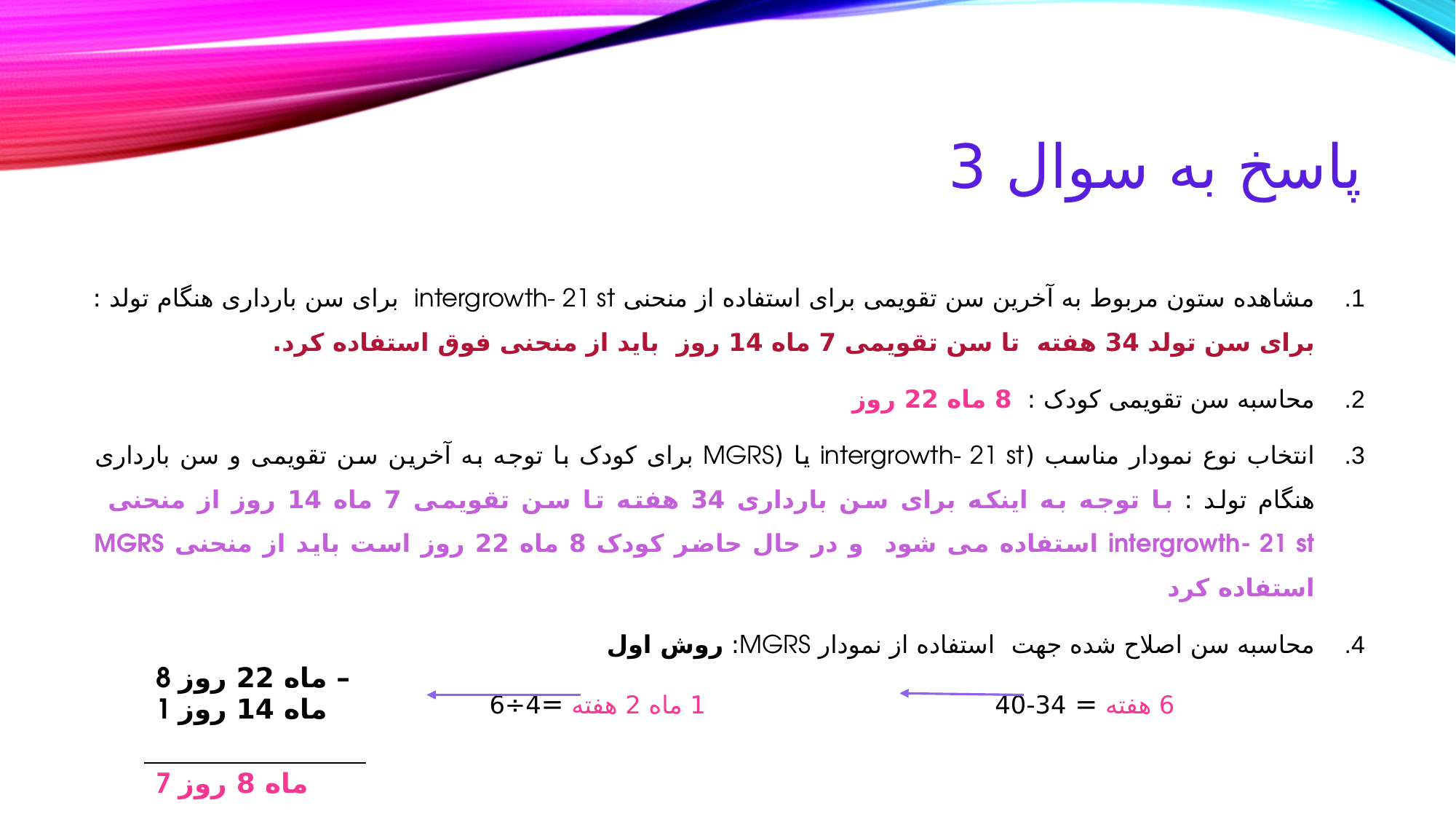

# پاسخ به سوال 3
مشاهده ستون مربوط به آخرین سن تقویمی برای استفاده از منحنی intergrowth- 21 st  برای سن بارداری هنگام تولد : برای سن تولد 34 هفته  تا سن تقویمی 7 ماه 14 روز  باید از منحنی فوق استفاده کرد.
محاسبه سن تقویمی کودک :  8 ماه 22 روز
انتخاب نوع نمودار مناسب (intergrowth- 21 st یا (MGRS برای کودک با توجه به آخرین سن تقویمی و سن بارداری هنگام تولد : با توجه به اینکه برای سن بارداری 34 هفته تا سن تقویمی 7 ماه 14 روز از منحنی  intergrowth- 21 st استفاده می شود  و در حال حاضر کودک 8 ماه 22 روز است باید از منحنی MGRS استفاده کرد
محاسبه سن اصلاح شده جهت  استفاده از نمودار MGRS: روش اول
                        6 هفته = 34-40                                     1 ماه 2 هفته =4÷6

| 8 ماه 22 روز – 1 ماه 14 روز |
| --- |
| 7 ماه 8 روز |